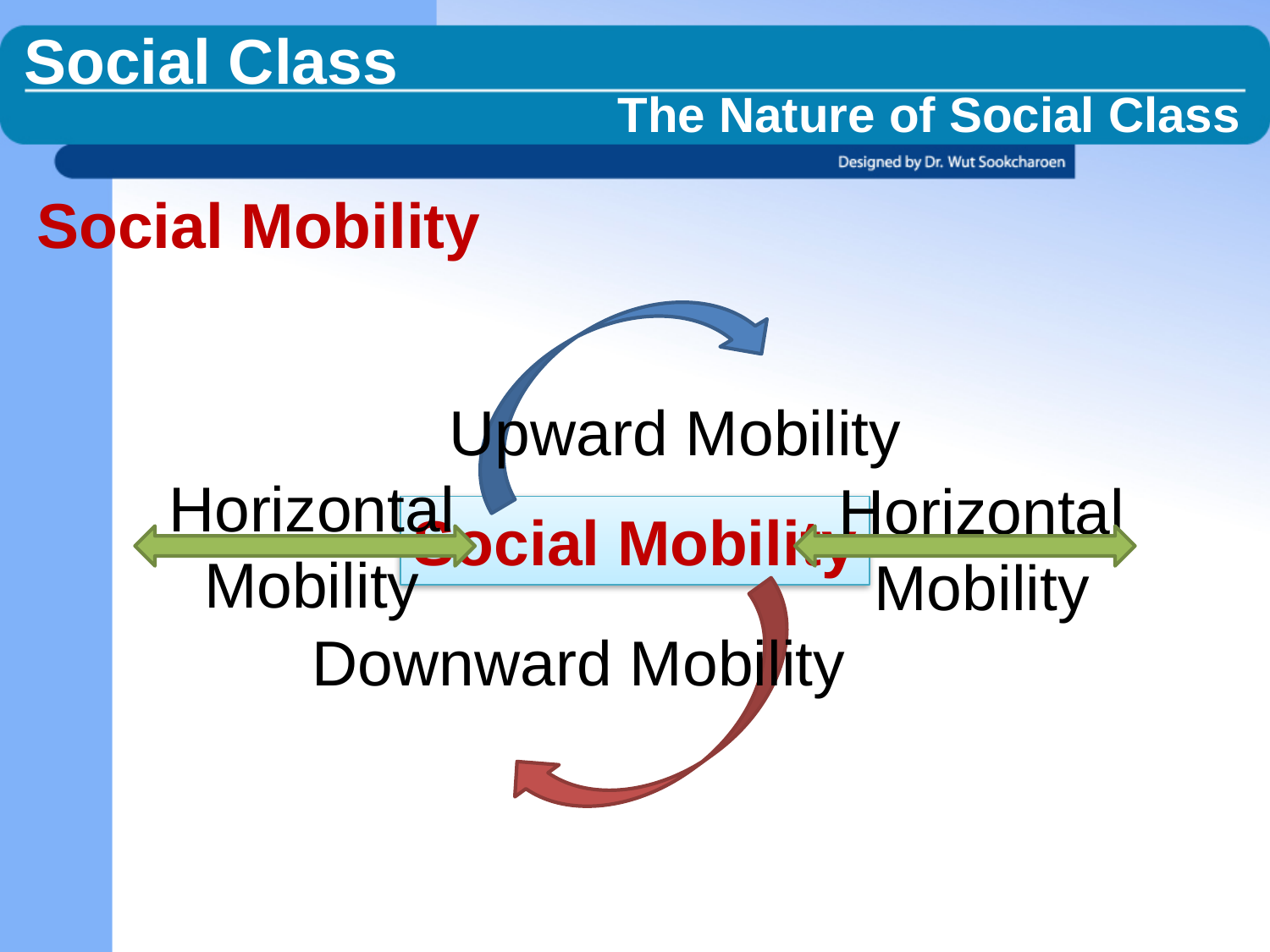

Social Class
The Nature of Social Class
Social Mobility

Upward Mobility
Horizontal
Mobility
Horizontal
Mobility
Social Mobility

Downward Mobility